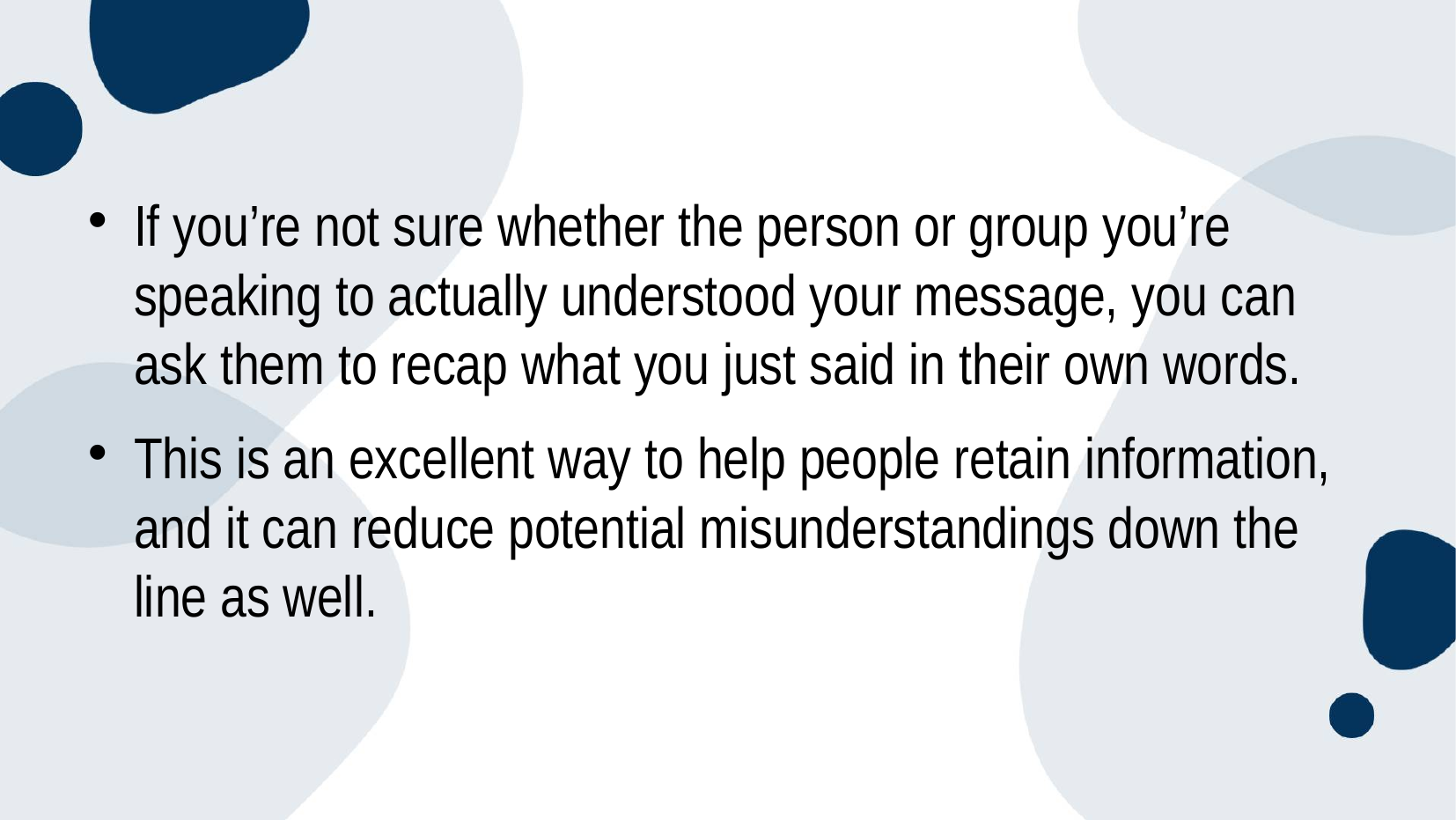

#
If you’re not sure whether the person or group you’re speaking to actually understood your message, you can ask them to recap what you just said in their own words.
This is an excellent way to help people retain information, and it can reduce potential misunderstandings down the line as well.